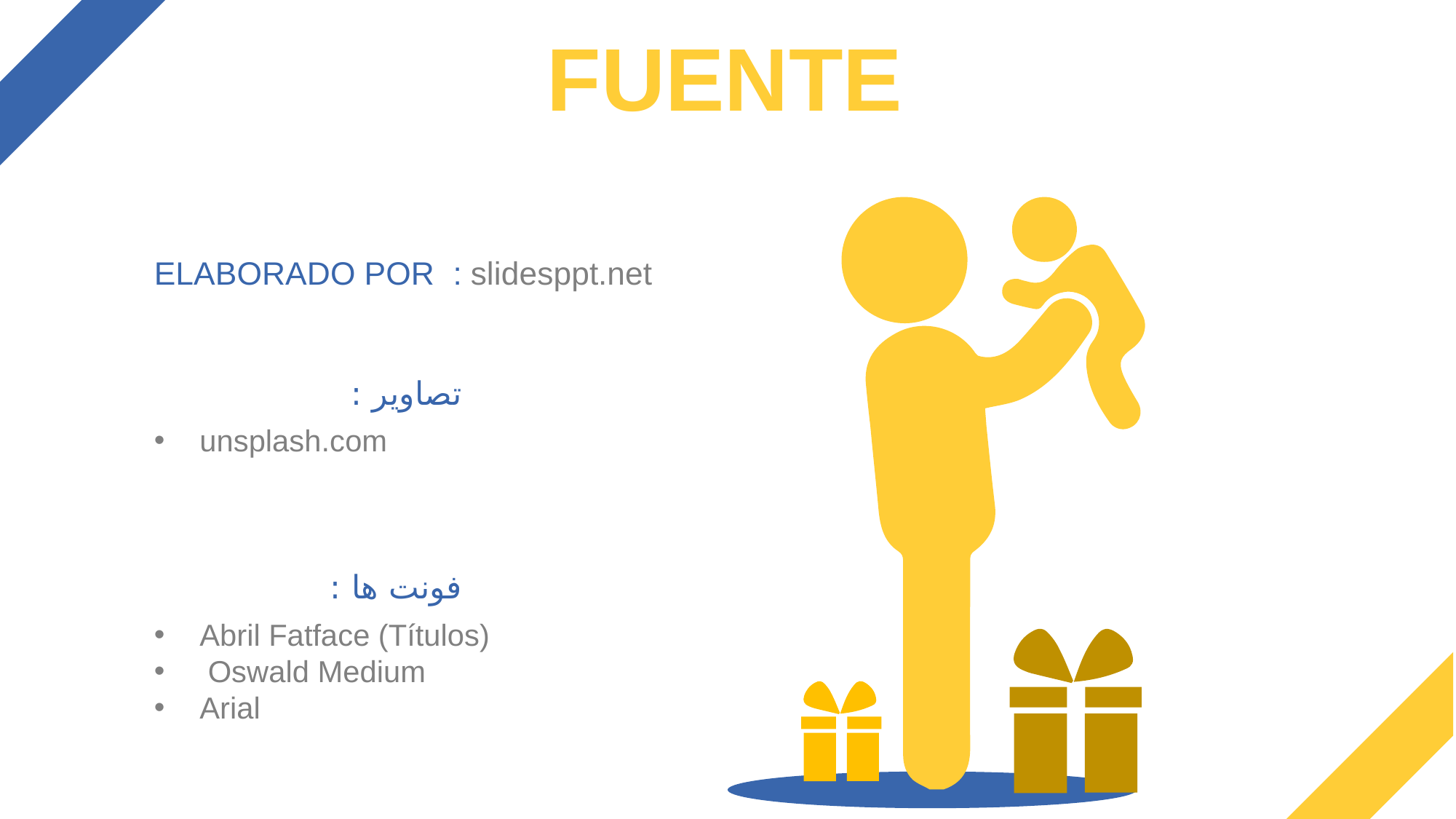

FUENTE

ELABORADO POR  : slidesppt.net

تصاویر :
unsplash.com
فونت ها :
Abril Fatface (Títulos)
 Oswald Medium
Arial